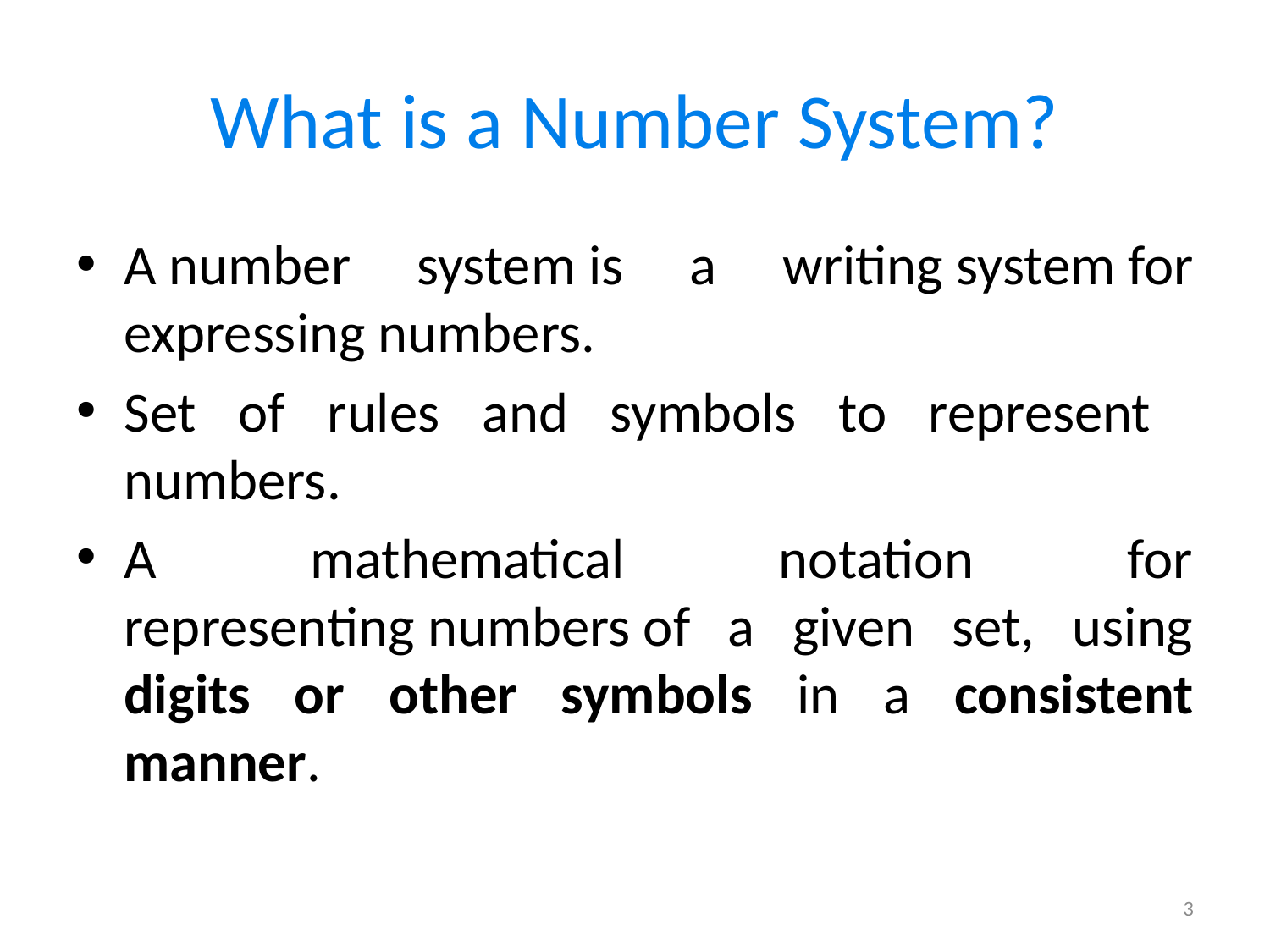

# What is a Number System?
A number system is a writing system for expressing numbers.
Set of rules and symbols to represent  numbers.
A mathematical notation for representing numbers of a given set, using digits or other symbols in a consistent manner.
3